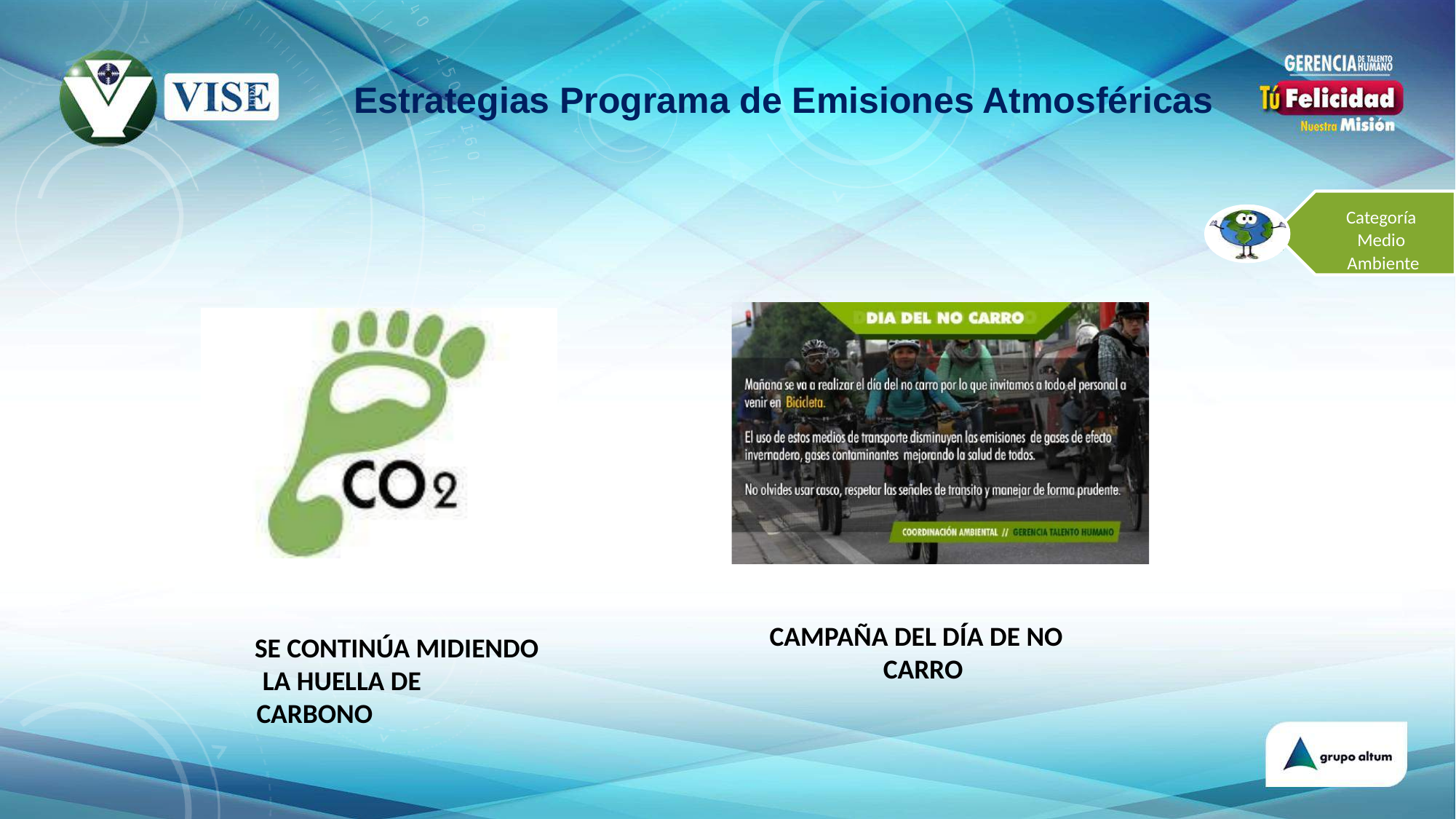

# Estrategias Programa de Emisiones Atmosféricas

Categoría  Medio  Ambiente

CAMPAÑA DEL DÍA DE NO  CARRO
SE CONTINÚA MIDIENDO  LA HUELLA DE CARBONO